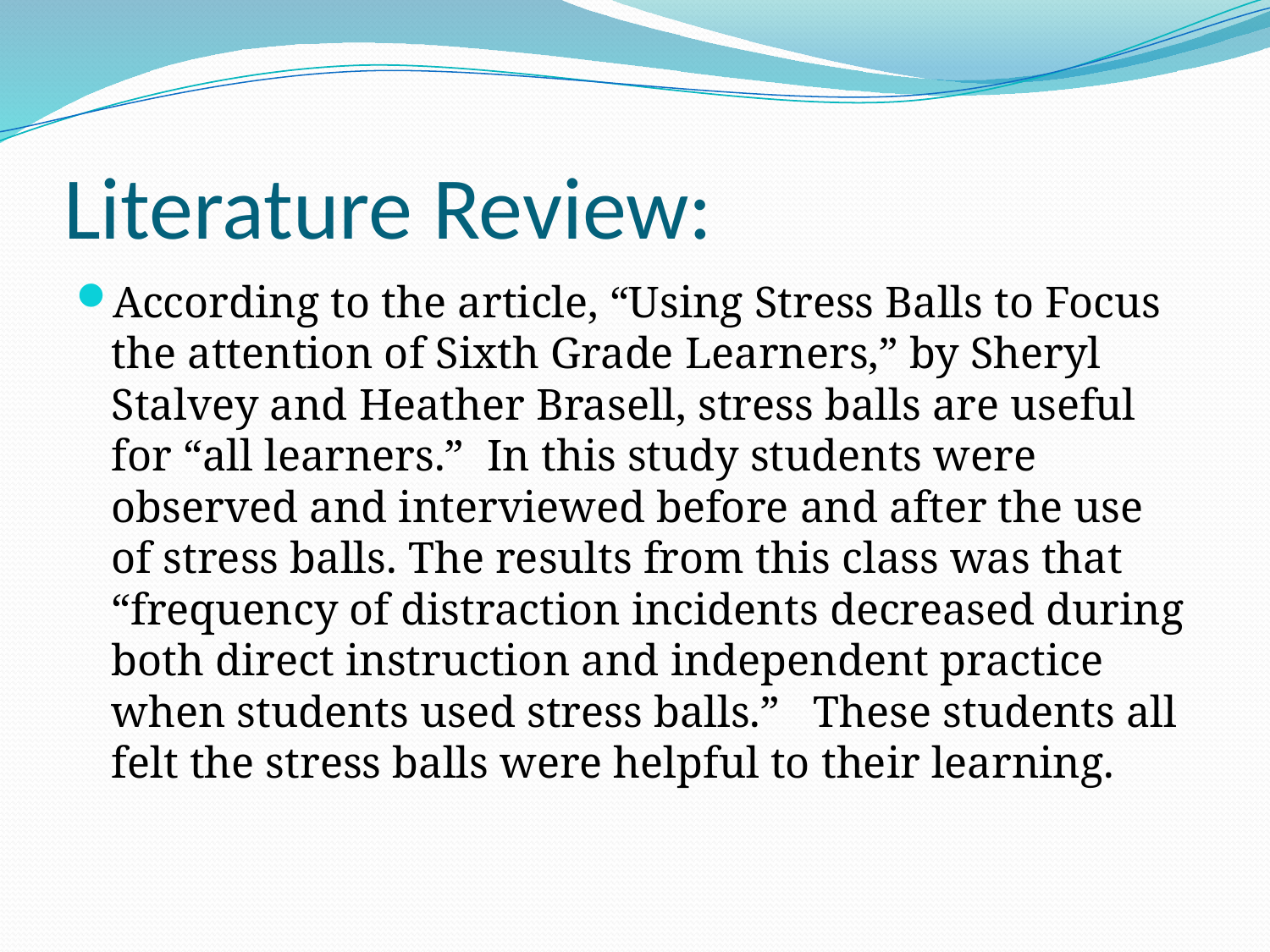

# Literature Review:
According to the article, “Using Stress Balls to Focus the attention of Sixth Grade Learners,” by Sheryl Stalvey and Heather Brasell, stress balls are useful for “all learners.”  In this study students were observed and interviewed before and after the use of stress balls. The results from this class was that “frequency of distraction incidents decreased during both direct instruction and independent practice when students used stress balls.”   These students all felt the stress balls were helpful to their learning.